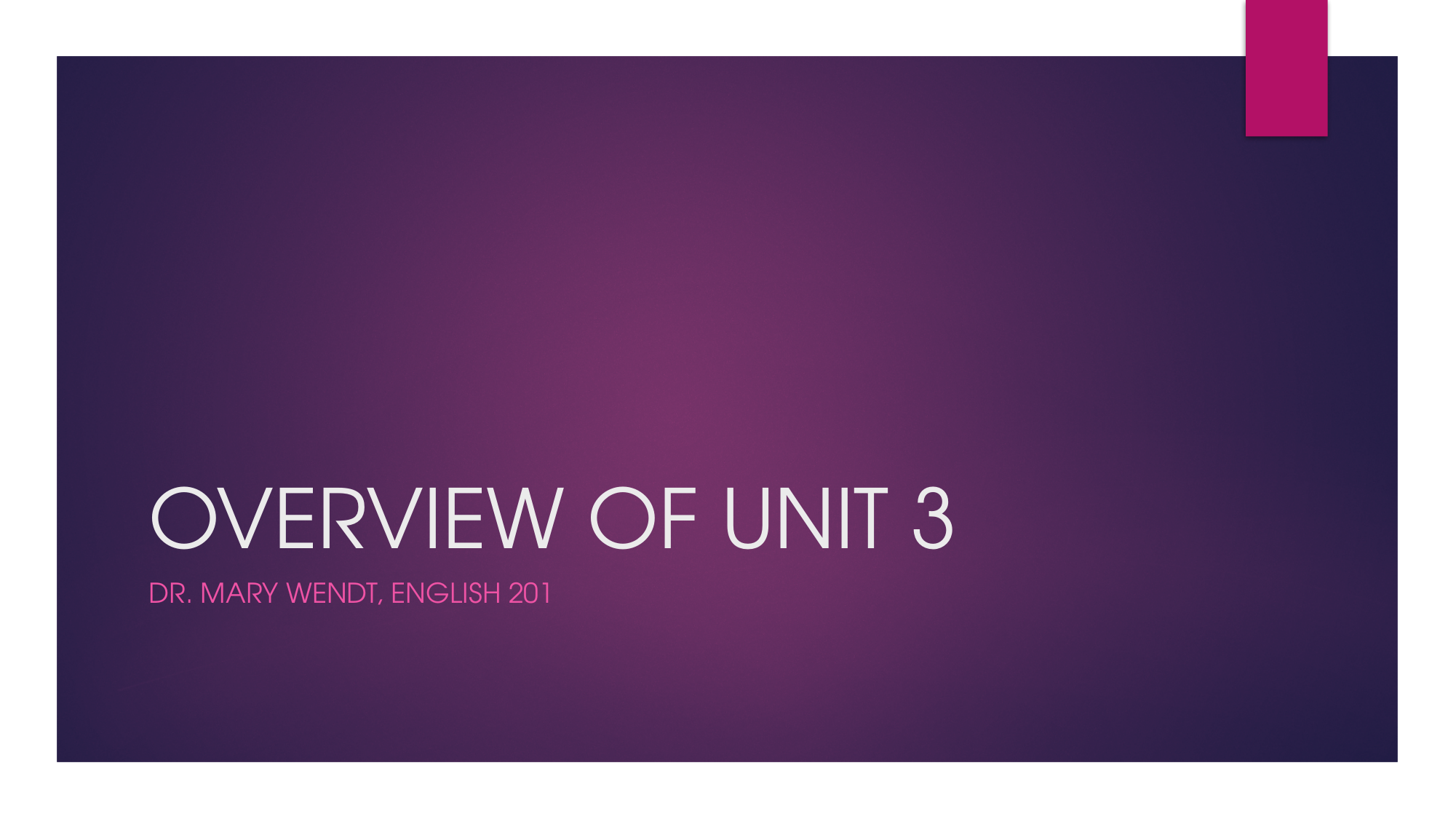

# OVERVIEW OF UNIT 3
Dr. mary wendt, English 201